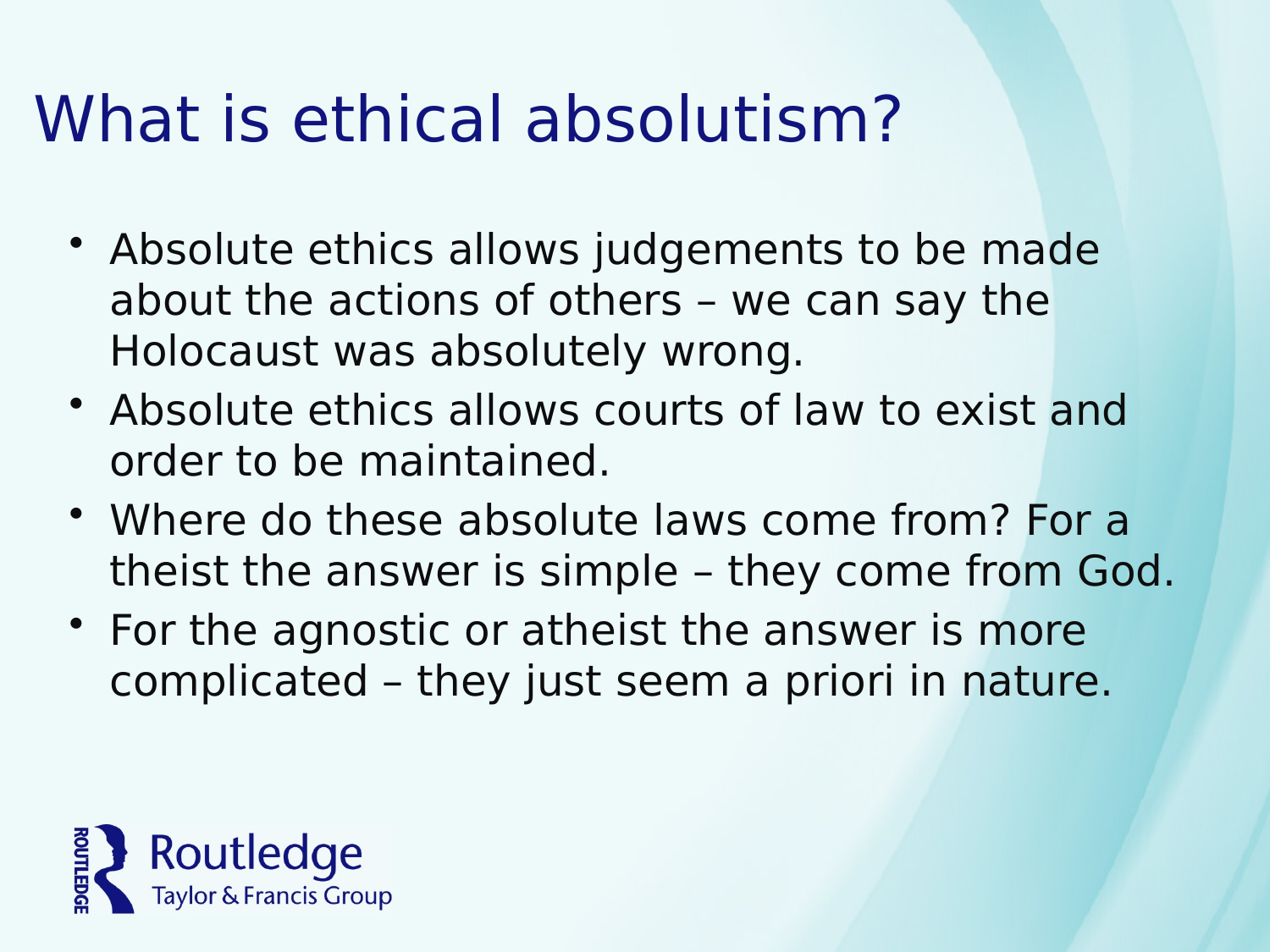

# What is ethical absolutism?
Absolute ethics allows judgements to be made about the actions of others – we can say the Holocaust was absolutely wrong.
Absolute ethics allows courts of law to exist and order to be maintained.
Where do these absolute laws come from? For a theist the answer is simple – they come from God.
For the agnostic or atheist the answer is more complicated – they just seem a priori in nature.